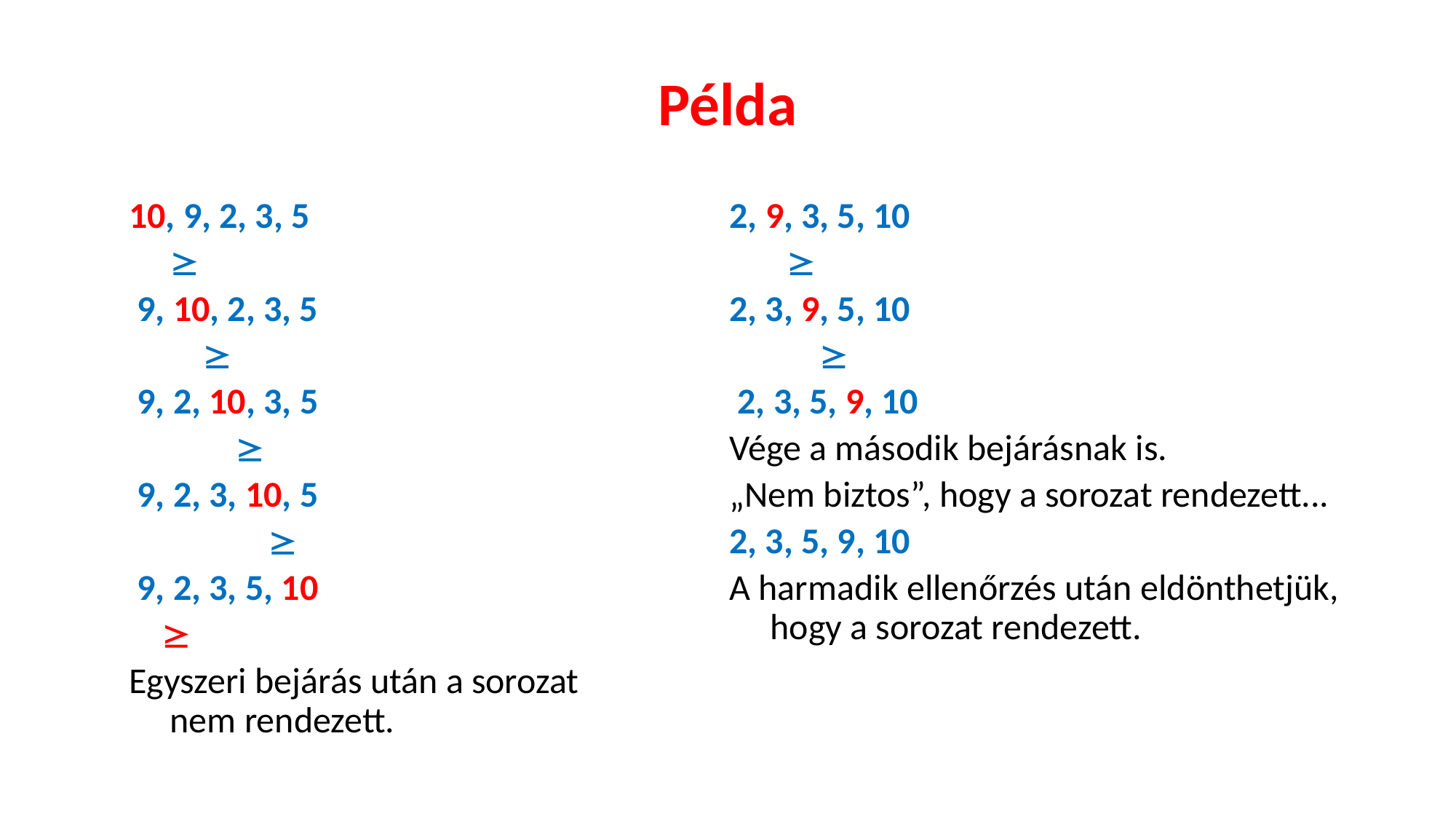

# Példa
2, 9, 3, 5, 10
       ≥
2, 3, 9, 5, 10
           ≥
 2, 3, 5, 9, 10
Vége a második bejárásnak is.
„Nem biztos”, hogy a sorozat rendezett...
2, 3, 5, 9, 10
A harmadik ellenőrzés után eldönthetjük, hogy a sorozat rendezett.

10, 9, 2, 3, 5
     ≥
 9, 10, 2, 3, 5
         ≥
 9, 2, 10, 3, 5
             ≥
 9, 2, 3, 10, 5
                 ≥
 9, 2, 3, 5, 10
    ≥
Egyszeri bejárás után a sorozat nem rendezett.